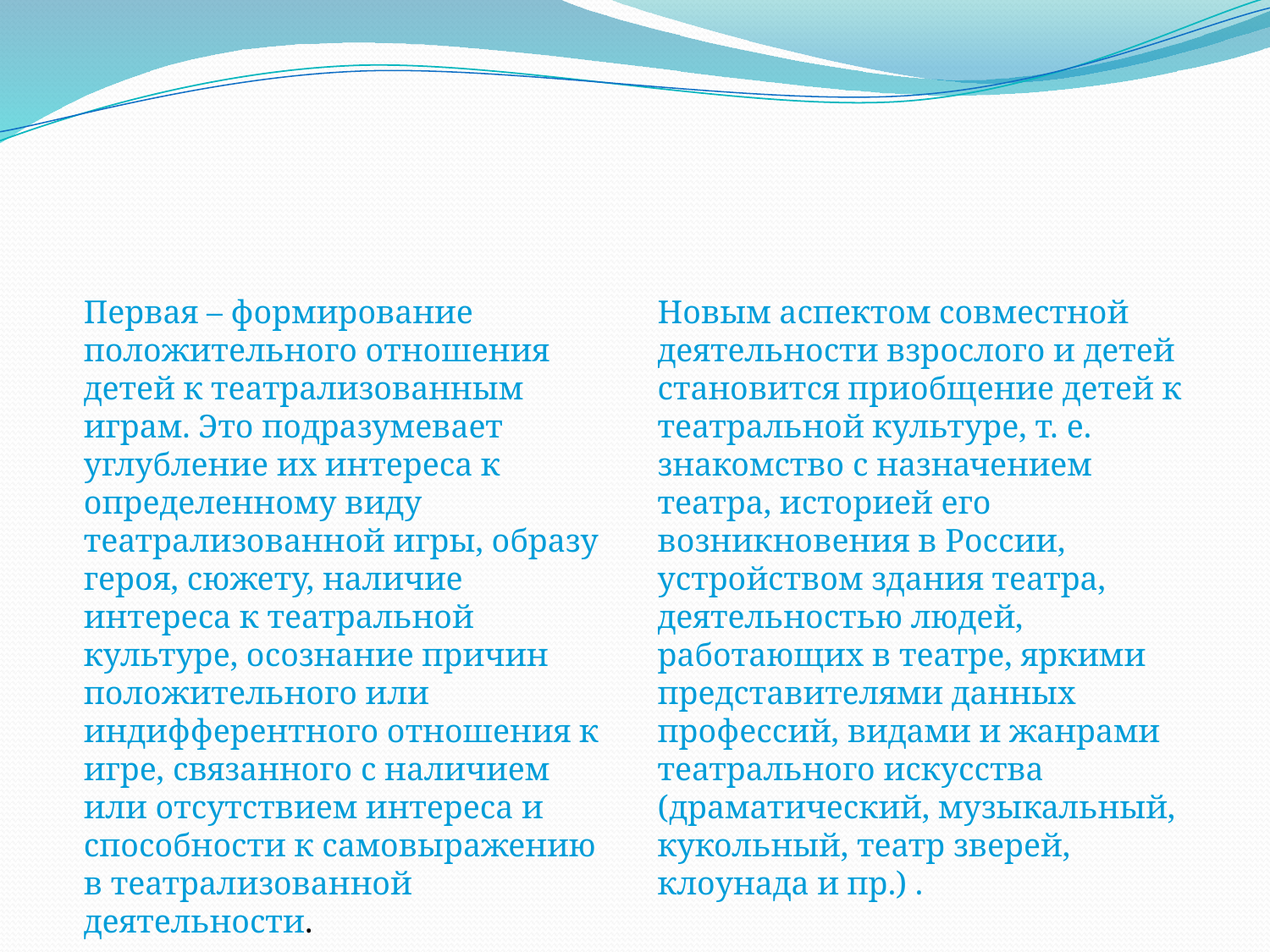

Первая – формирование положительного отношения детей к театрализованным играм. Это подразумевает углубление их интереса к определенному виду театрализованной игры, образу героя, сюжету, наличие интереса к театральной культуре, осознание причин положительного или индифферентного отношения к игре, связанного с наличием или отсутствием интереса и способности к самовыражению в театрализованной деятельности.
Новым аспектом совместной деятельности взрослого и детей становится приобщение детей к театральной культуре, т. е. знакомство с назначением театра, историей его возникновения в России, устройством здания театра, деятельностью людей, работающих в театре, яркими представителями данных профессий, видами и жанрами театрального искусства (драматический, музыкальный, кукольный, театр зверей, клоунада и пр.) .